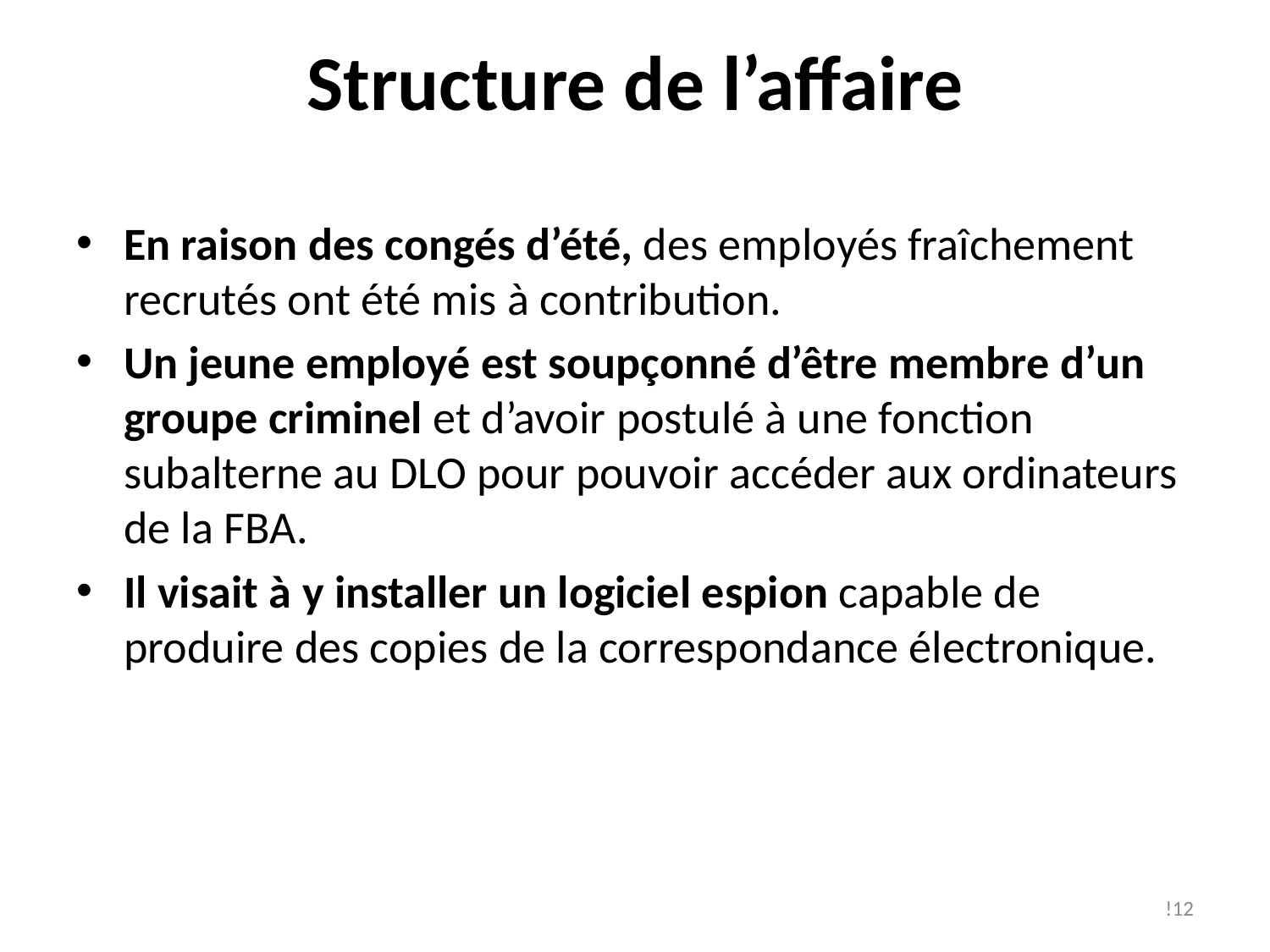

# Structure de l’affaire

En raison des congés d’été, des employés fraîchement recrutés ont été mis à contribution.
Un jeune employé est soupçonné d’être membre d’un groupe criminel et d’avoir postulé à une fonction subalterne au DLO pour pouvoir accéder aux ordinateurs de la FBA.
Il visait à y installer un logiciel espion capable de produire des copies de la correspondance électronique.

!12